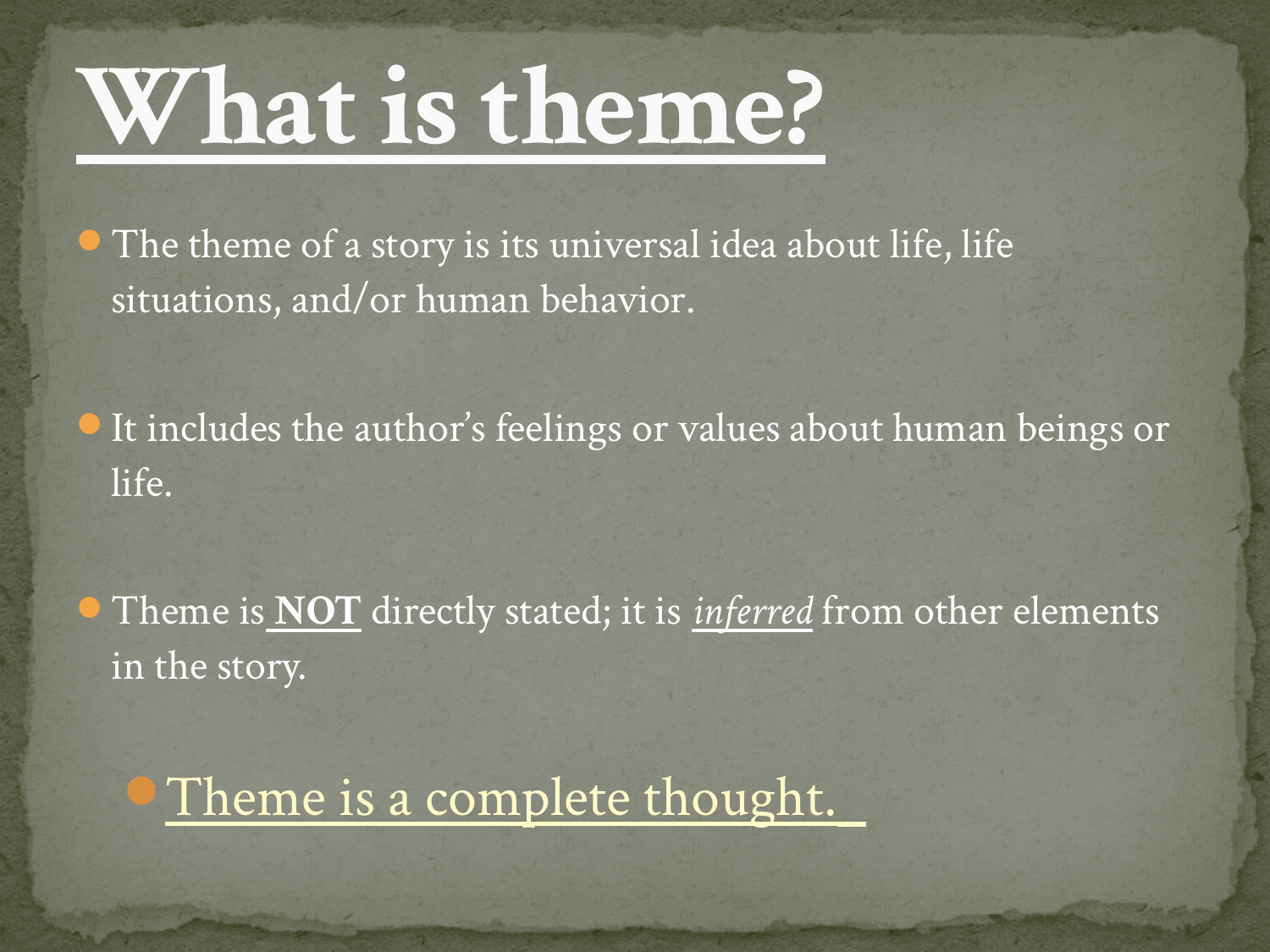

# What is theme?
The theme of a story is its universal idea about life, life situations, and/or human behavior.

It includes the author’s feelings or values about human beings or life.

Theme is NOT directly stated; it is inferred from other elements in the story.

Theme is a complete thought.